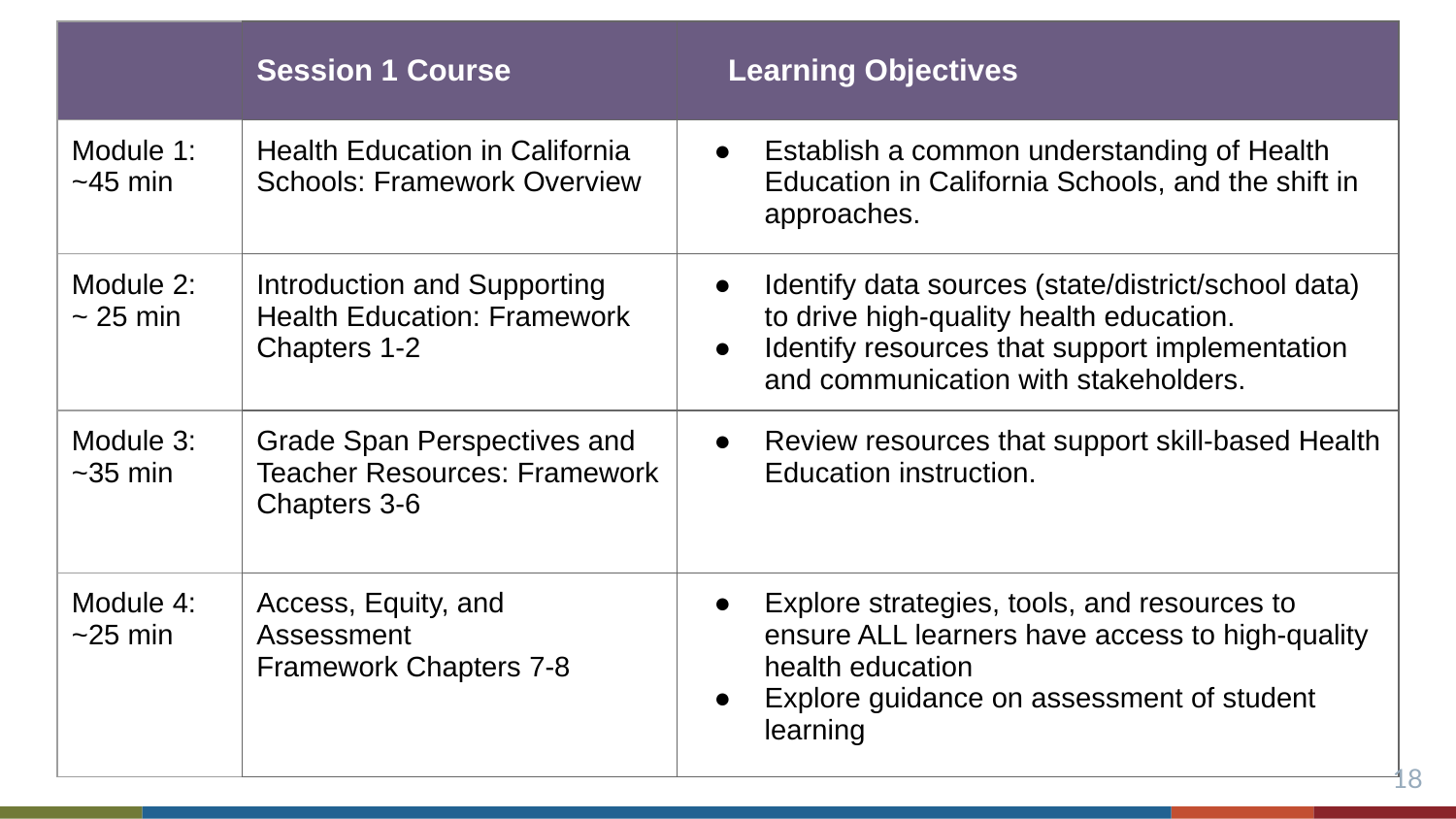

|  | Session 1 Course | Learning Objectives |
| --- | --- | --- |
| Module 1: ~45 min | Health Education in California Schools: Framework Overview | Establish a common understanding of Health Education in California Schools, and the shift in approaches. |
| Module 2: ~ 25 min | Introduction and Supporting Health Education: Framework Chapters 1-2 | Identify data sources (state/district/school data) to drive high-quality health education. Identify resources that support implementation and communication with stakeholders. |
| Module 3: ~35 min | Grade Span Perspectives and Teacher Resources: Framework Chapters 3-6 | Review resources that support skill-based Health Education instruction. |
| Module 4: ~25 min | Access, Equity, and Assessment Framework Chapters 7-8 | Explore strategies, tools, and resources to ensure ALL learners have access to high-quality health education Explore guidance on assessment of student learning |
18